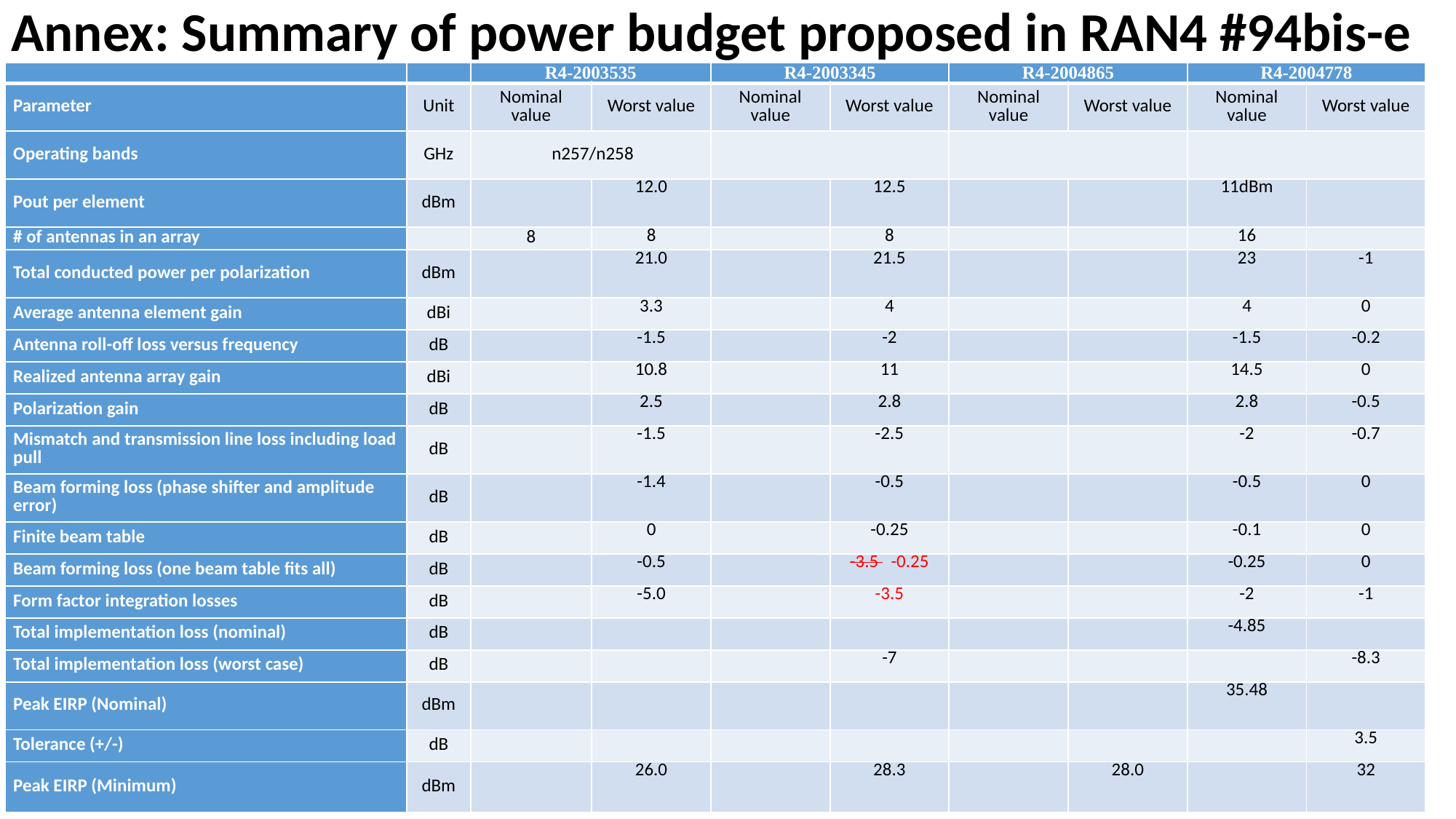

# Annex: Summary of power budget proposed in RAN4 #94bis-e
|  |  | R4-2003535 |  | R4-2003345 |  | R4-2004865 |  | R4-2004778 |  |
| --- | --- | --- | --- | --- | --- | --- | --- | --- | --- |
| Parameter | Unit | Nominal value | Worst value | Nominal value | Worst value | Nominal value | Worst value | Nominal value | Worst value |
| Operating bands | GHz | n257/n258 |  |  |  |  |  |  |  |
| Pout per element | dBm |  | 12.0 |  | 12.5 |  |  | 11dBm |  |
| # of antennas in an array |  | 8 | 8 |  | 8 |  |  | 16 |  |
| Total conducted power per polarization | dBm |  | 21.0 |  | 21.5 |  |  | 23 | -1 |
| Average antenna element gain | dBi |  | 3.3 |  | 4 |  |  | 4 | 0 |
| Antenna roll-off loss versus frequency | dB |  | -1.5 |  | -2 |  |  | -1.5 | -0.2 |
| Realized antenna array gain | dBi |  | 10.8 |  | 11 |  |  | 14.5 | 0 |
| Polarization gain | dB |  | 2.5 |  | 2.8 |  |  | 2.8 | -0.5 |
| Mismatch and transmission line loss including load pull | dB |  | -1.5 |  | -2.5 |  |  | -2 | -0.7 |
| Beam forming loss (phase shifter and amplitude error) | dB |  | -1.4 |  | -0.5 |  |  | -0.5 | 0 |
| Finite beam table | dB |  | 0 |  | -0.25 |  |  | -0.1 | 0 |
| Beam forming loss (one beam table fits all) | dB |  | -0.5 |  | -3.5 -0.25 |  |  | -0.25 | 0 |
| Form factor integration losses | dB |  | -5.0 |  | -3.5 |  |  | -2 | -1 |
| Total implementation loss (nominal) | dB |  |  |  |  |  |  | -4.85 |  |
| Total implementation loss (worst case) | dB |  |  |  | -7 |  |  |  | -8.3 |
| Peak EIRP (Nominal) | dBm |  |  |  |  |  |  | 35.48 |  |
| Tolerance (+/-) | dB |  |  |  |  |  |  |  | 3.5 |
| Peak EIRP (Minimum) | dBm |  | 26.0 |  | 28.3 |  | 28.0 |  | 32 |